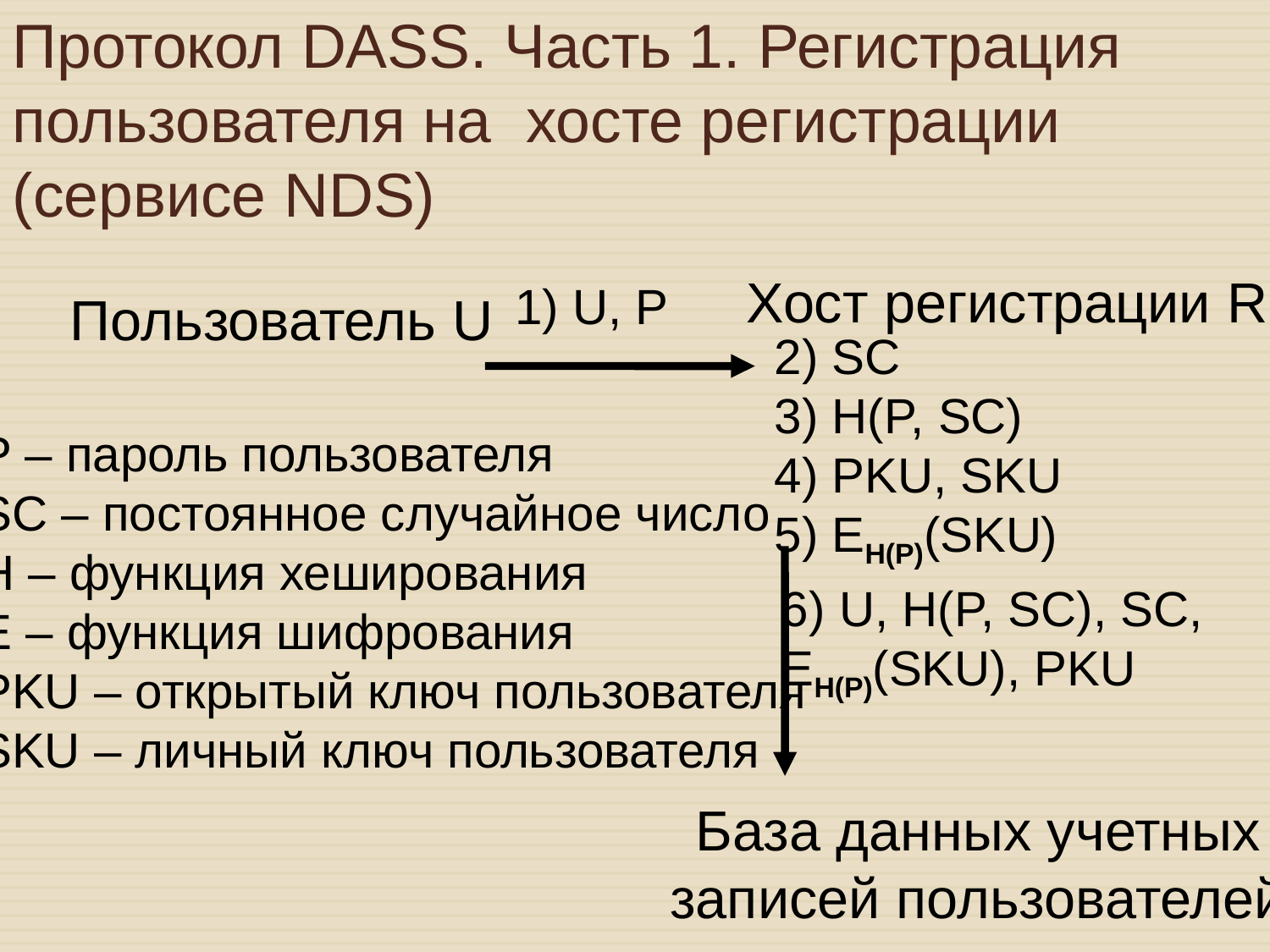

Протокол DASS. Часть 1. Регистрация пользователя на  хосте регистрации (сервисе NDS)
Хост регистрации R
1) U, P
Пользователь U
2) SC
3) H(P, SC)
4) PKU, SKU
5) EH(P)(SKU)

P – пароль пользователя
SC – постоянное случайное число
H – функция хеширования
E – функция шифрования
PKU – открытый ключ пользователя
SKU – личный ключ пользователя

6) U, H(P, SC), SC,
EH(P)(SKU), PKU
База данных учетных
записей пользователей